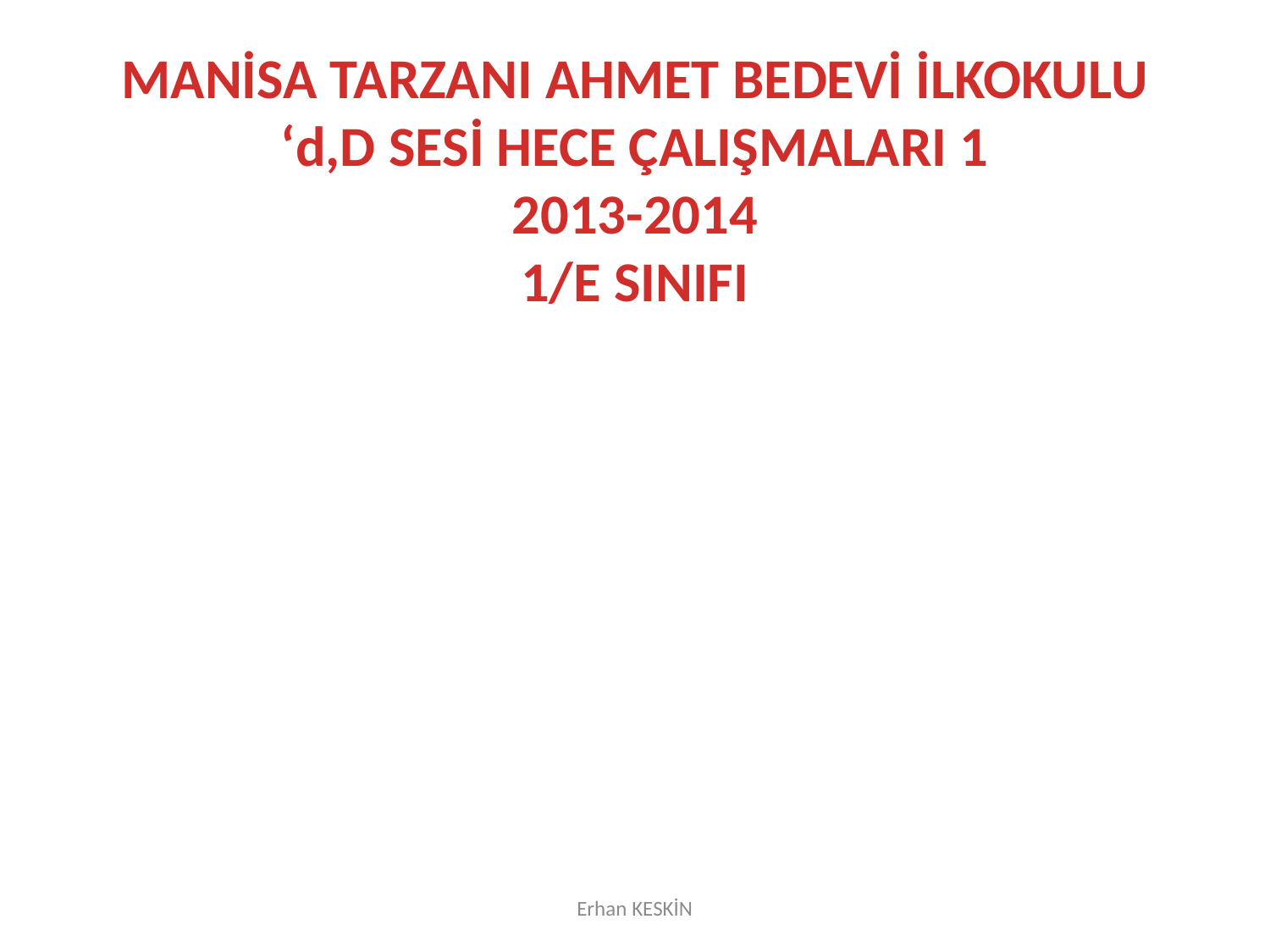

MANİSA TARZANI AHMET BEDEVİ İLKOKULU
‘d,D SESİ HECE ÇALIŞMALARI 1
2013-2014
1/E SINIFI
Erhan KESKİN